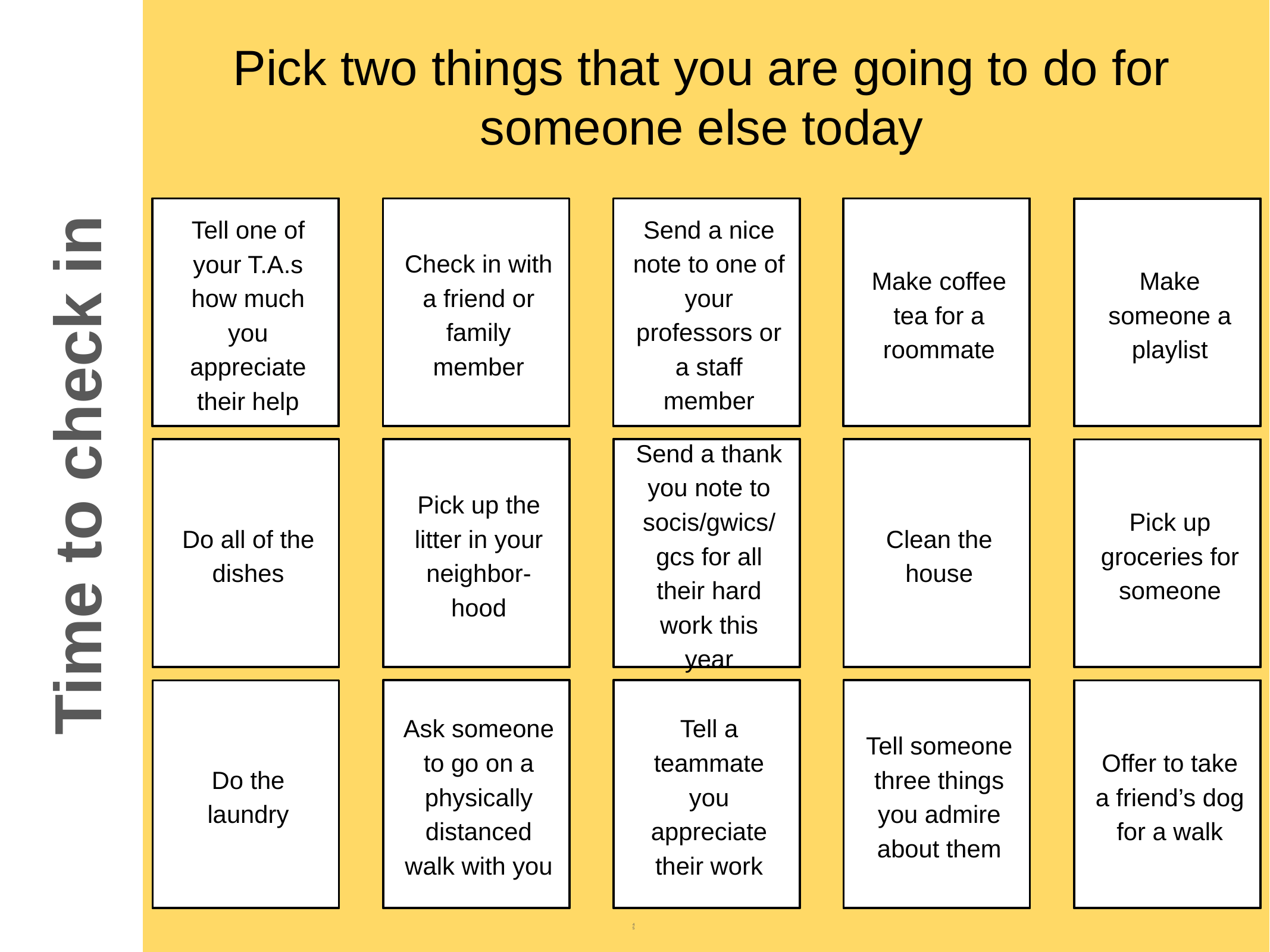

# Pick two things that you are going to do for someone else today
Make coffee tea for a roommate
Send a nice note to one of your professors or a staff member
Check in with a friend or family member
Tell one of your T.A.s how much you appreciate their help
Make someone a playlist
Time to check in

Clean the house
Send a thank you note to socis/gwics/
gcs for all their hard work this year
Pick up the litter in your neighbor-hood
Do all of the dishes
Pick up groceries for someone
Tell someone three things you admire about them
Tell a teammate you appreciate their work
Ask someone to go on a physically distanced walk with you
Do the laundry
Offer to take a friend’s dog for a walk
45